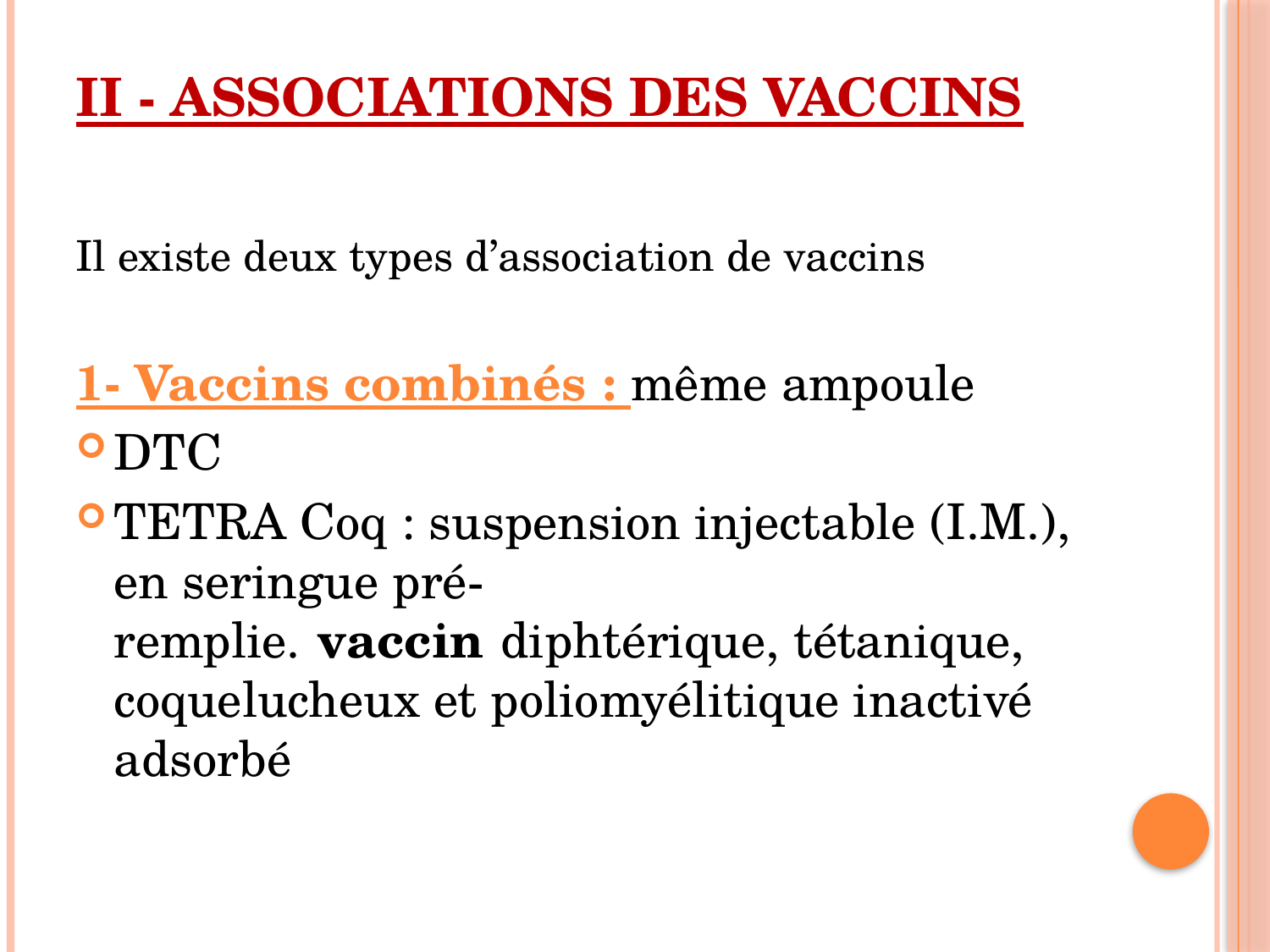

# II - Associations des vaccins
Il existe deux types d’association de vaccins

1- Vaccins combinés : même ampoule
DTC
TETRA Coq : suspension injectable (I.M.), en seringue pré-remplie. vaccin diphtérique, tétanique, coquelucheux et poliomyélitique inactivé adsorbé